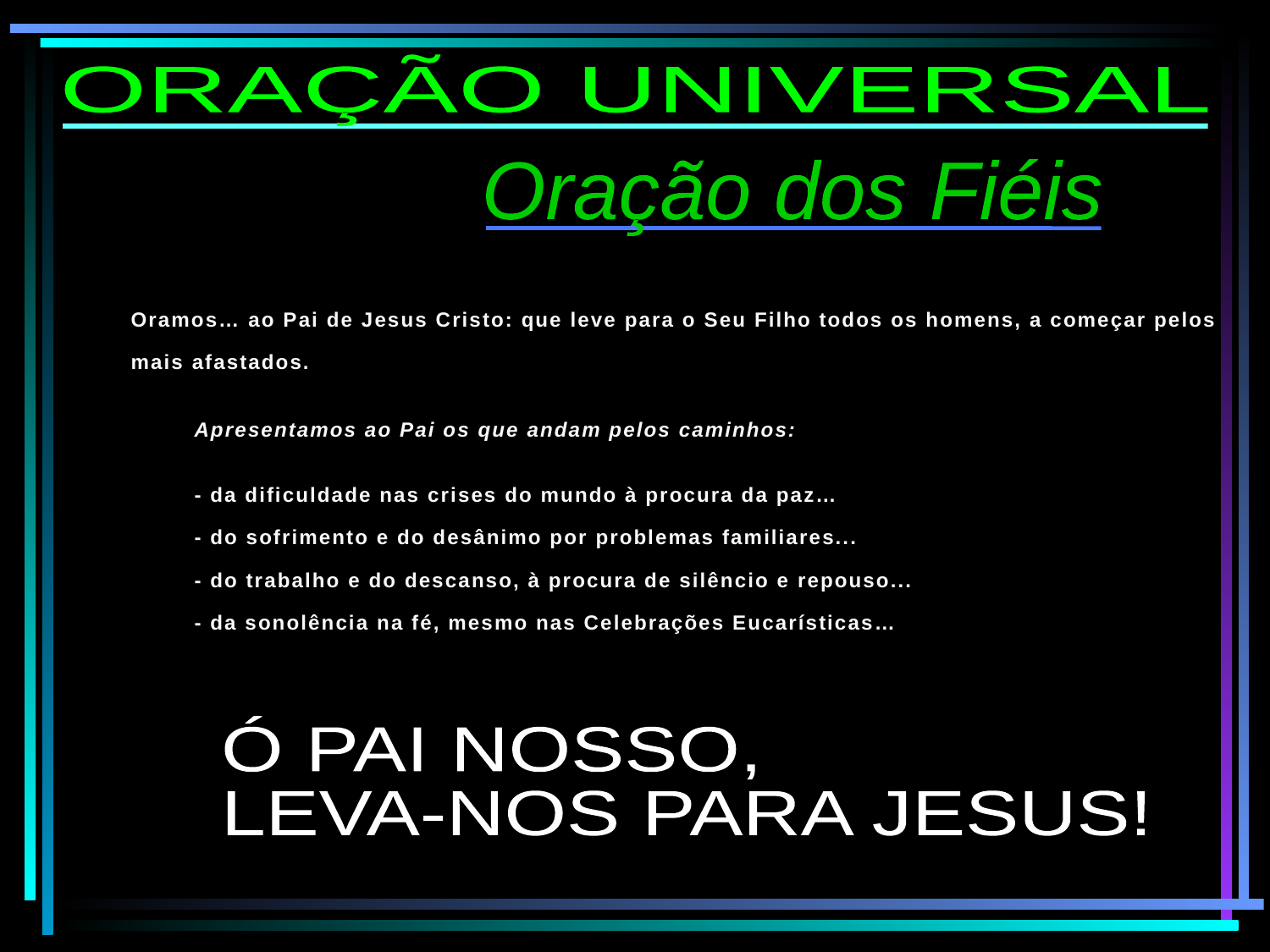

ORAÇÃO UNIVERSAL

Oração dos Fiéis

Oramos… ao Pai de Jesus Cristo: que leve para o Seu Filho todos os homens, a começar pelos mais afastados.

Apresentamos ao Pai os que andam pelos caminhos:

- da dificuldade nas crises do mundo à procura da paz…
- do sofrimento e do desânimo por problemas familiares...
- do trabalho e do descanso, à procura de silêncio e repouso...
- da sonolência na fé, mesmo nas Celebrações Eucarísticas…
Ó PAI NOSSO,
LEVA-NOS PARA JESUS!